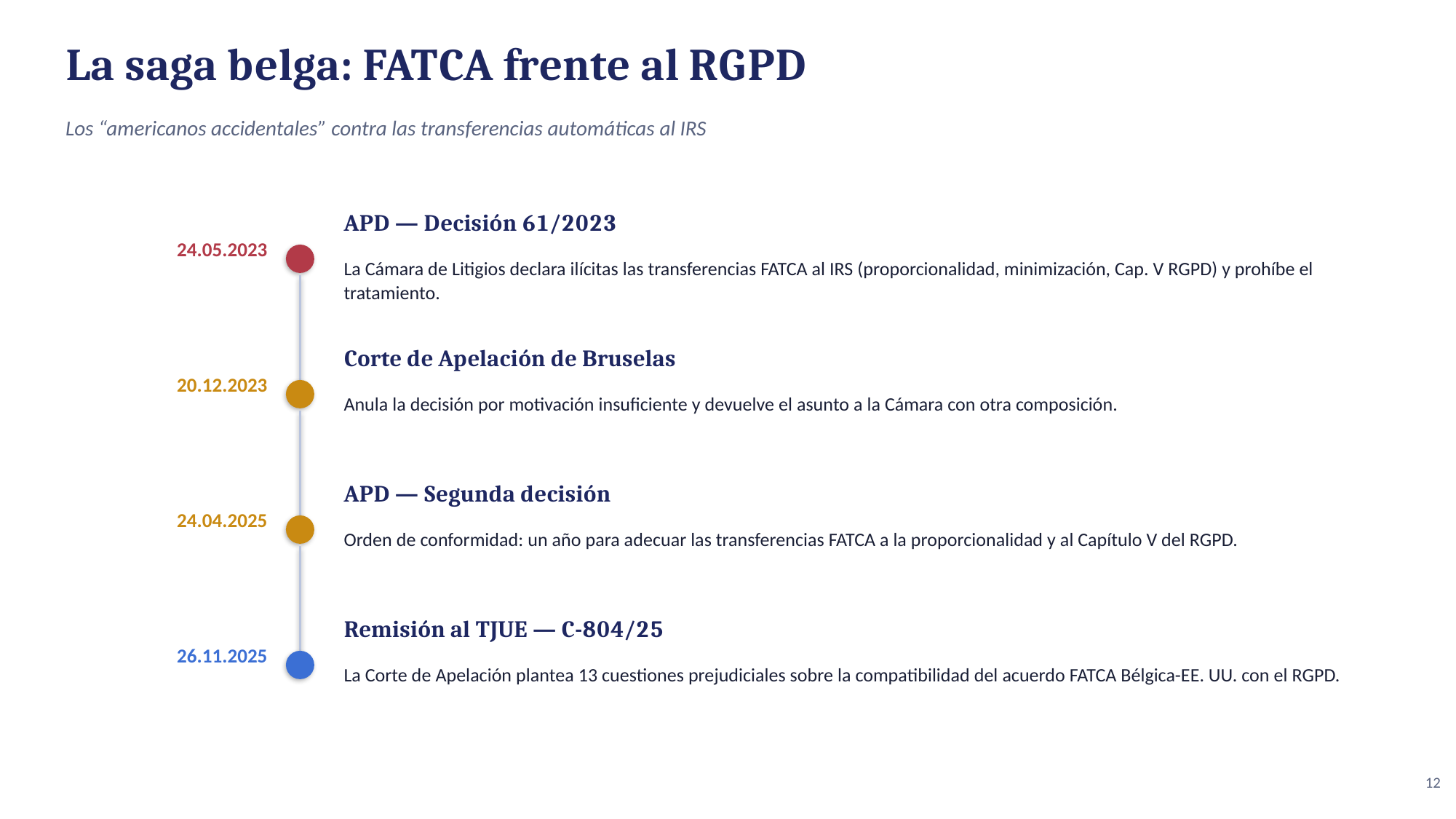

La saga belga: FATCA frente al RGPD
Los “americanos accidentales” contra las transferencias automáticas al IRS
APD — Decisión 61/2023
24.05.2023

La Cámara de Litigios declara ilícitas las transferencias FATCA al IRS (proporcionalidad, minimización, Cap. V RGPD) y prohíbe el tratamiento.
Corte de Apelación de Bruselas
20.12.2023

Anula la decisión por motivación insuficiente y devuelve el asunto a la Cámara con otra composición.
APD — Segunda decisión
24.04.2025

Orden de conformidad: un año para adecuar las transferencias FATCA a la proporcionalidad y al Capítulo V del RGPD.
Remisión al TJUE — C-804/25
26.11.2025

La Corte de Apelación plantea 13 cuestiones prejudiciales sobre la compatibilidad del acuerdo FATCA Bélgica-EE. UU. con el RGPD.
12